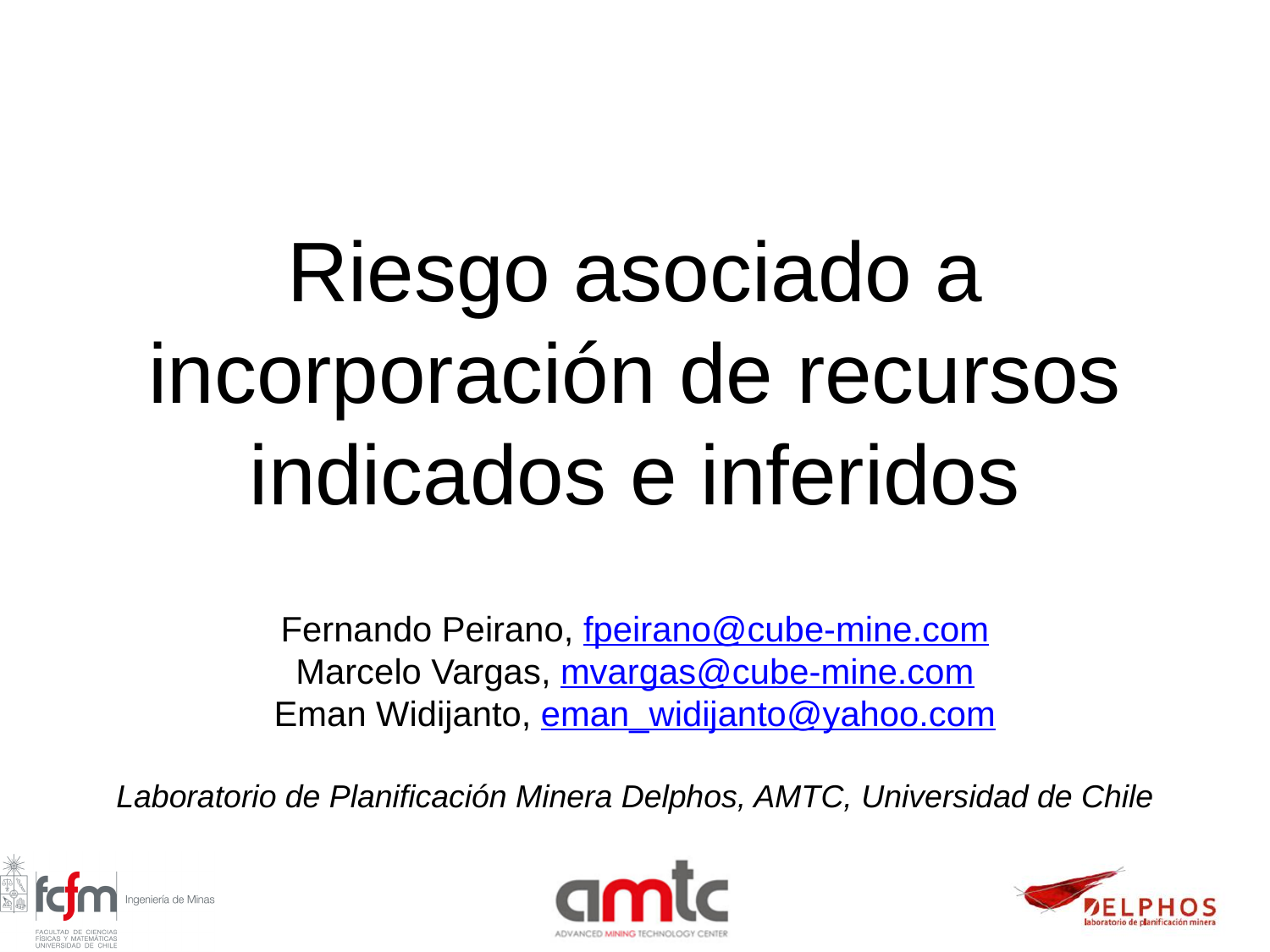

Riesgo asociado a incorporación de recursos indicados e inferidos

Fernando Peirano, fpeirano@cube-mine.com
Marcelo Vargas, mvargas@cube-mine.com
Eman Widijanto, eman_widijanto@yahoo.com

Laboratorio de Planificación Minera Delphos, AMTC, Universidad de Chile